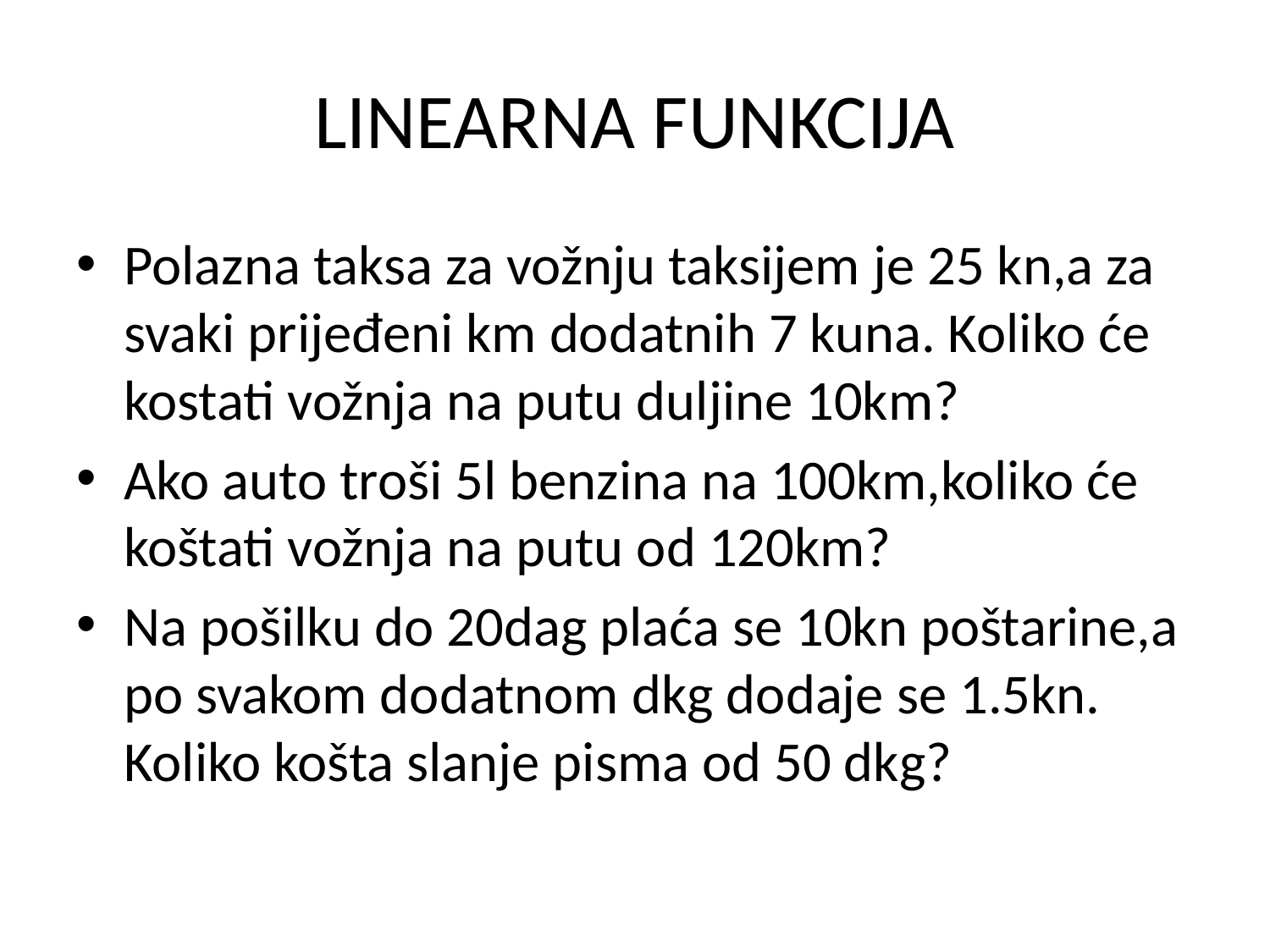

# LINEARNA FUNKCIJA
Polazna taksa za vožnju taksijem je 25 kn,a za svaki prijeđeni km dodatnih 7 kuna. Koliko će kostati vožnja na putu duljine 10km?
Ako auto troši 5l benzina na 100km,koliko će koštati vožnja na putu od 120km?
Na pošilku do 20dag plaća se 10kn poštarine,a po svakom dodatnom dkg dodaje se 1.5kn. Koliko košta slanje pisma od 50 dkg?